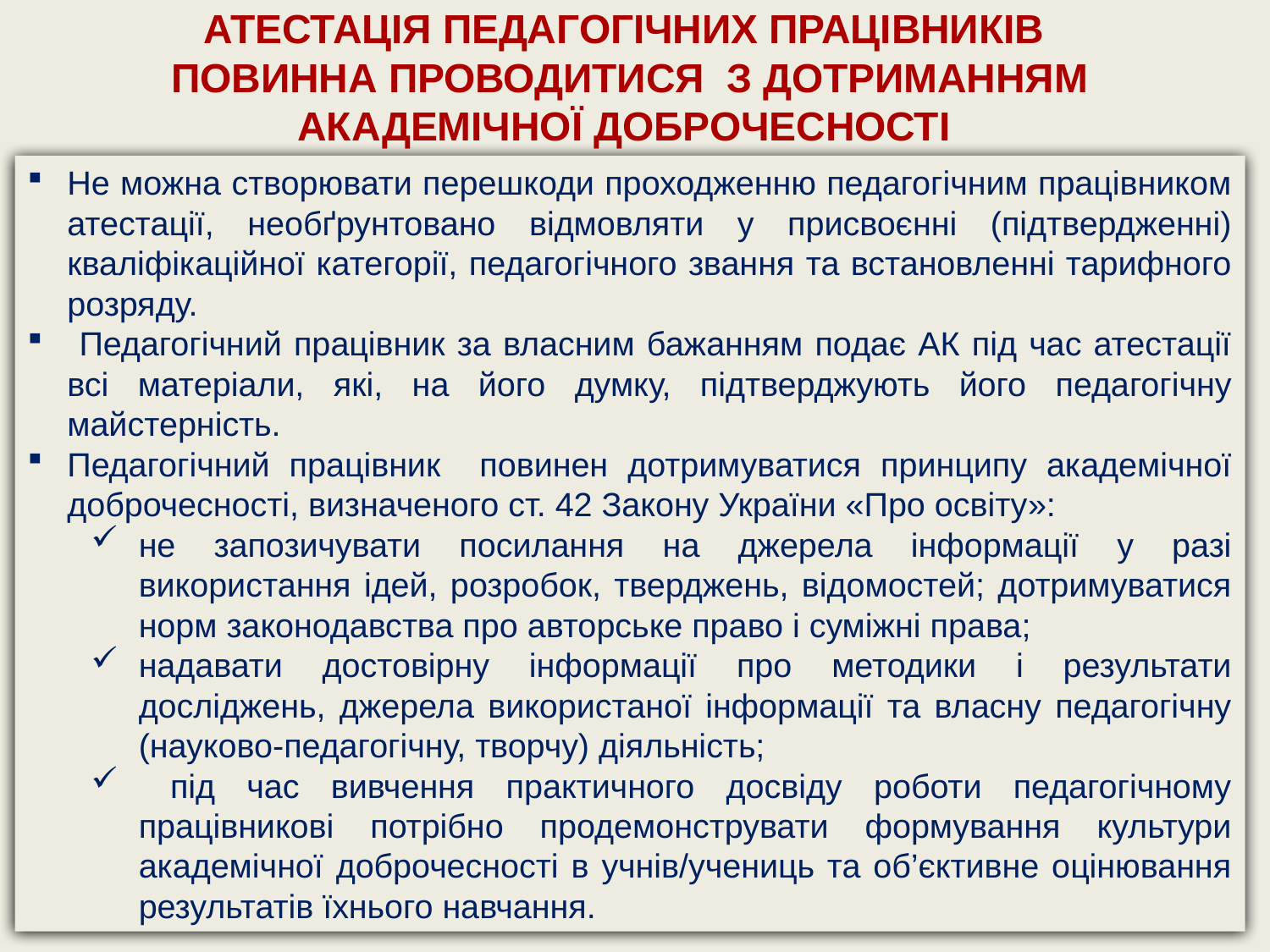

# АТЕСТАЦІЯ ПЕДАГОГІЧНИХ ПРАЦІВНИКІВ ПОВИННА ПРОВОДИТИСЯ  З ДОТРИМАННЯМ АКАДЕМІЧНОЇ ДОБРОЧЕСНОСТІ
Не можна створювати перешкоди проходженню педагогічним працівником атестації, необґрунтовано відмовляти у присвоєнні (підтвердженні) кваліфікаційної категорії, педагогічного звання та встановленні тарифного розряду.
 Педагогічний працівник за власним бажанням подає АК під час атестації всі матеріали, які, на його думку, підтверджують його педагогічну майстерність.
Педагогічний працівник  повинен дотримуватися принципу академічної доброчесності, визначеного ст. 42 Закону України «Про освіту»:
не запозичувати посилання на джерела інформації у разі використання ідей, розробок, тверджень, відомостей; дотримуватися норм законодавства про авторське право і суміжні права;
надавати достовірну інформації про методики і результати досліджень, джерела використаної інформації та власну педагогічну (науково-педагогічну, творчу) діяльність;
 під час вивчення практичного досвіду роботи педагогічному працівникові потрібно продемонструвати формування культури академічної доброчесності в учнів/учениць та об’єктивне оцінювання результатів їхнього навчання.